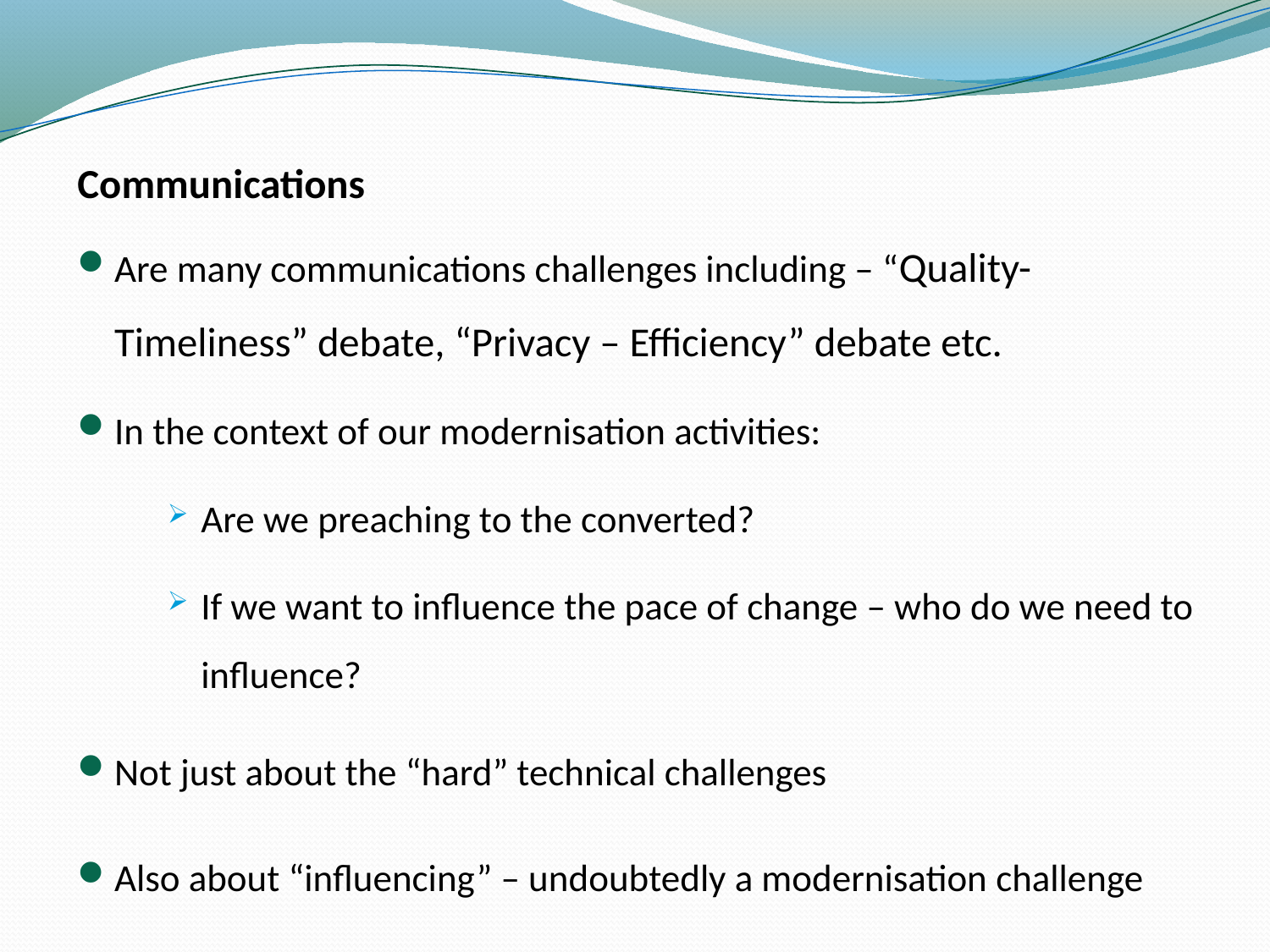

#
Communications
Are many communications challenges including – “Quality-Timeliness” debate, “Privacy – Efficiency” debate etc.
In the context of our modernisation activities:
Are we preaching to the converted?
If we want to influence the pace of change – who do we need to influence?
Not just about the “hard” technical challenges
Also about “influencing” – undoubtedly a modernisation challenge